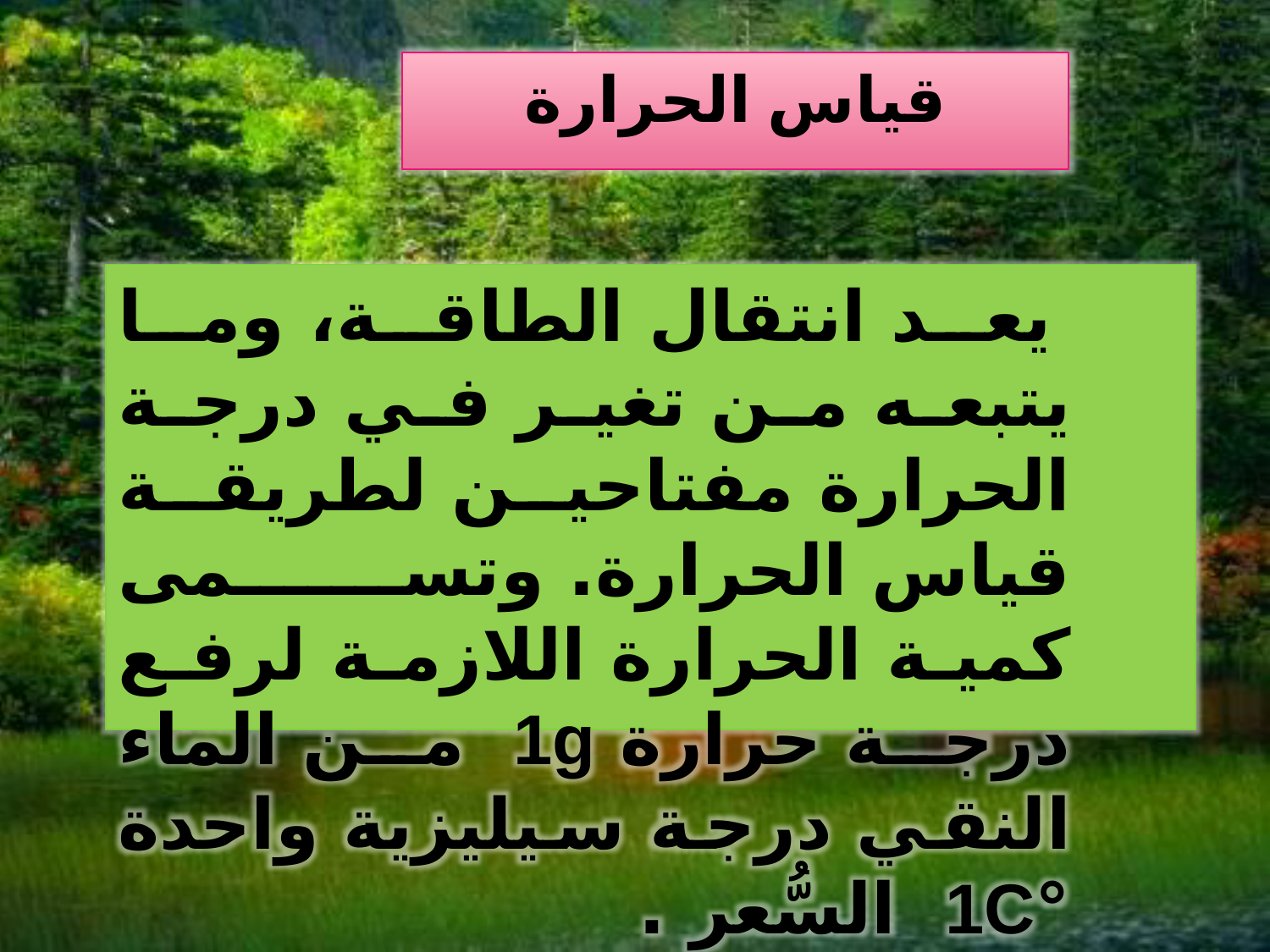

قياس الحرارة
     يعد انتقال الطاقة، وما يتبعه من تغير في درجة الحرارة مفتاحين لطريقة قياس الحرارة. وتسمى كمية الحرارة اللازمة لرفع درجة حرارة 1g  من الماء النقي درجة سيليزية واحدة °1C  السُّعر .